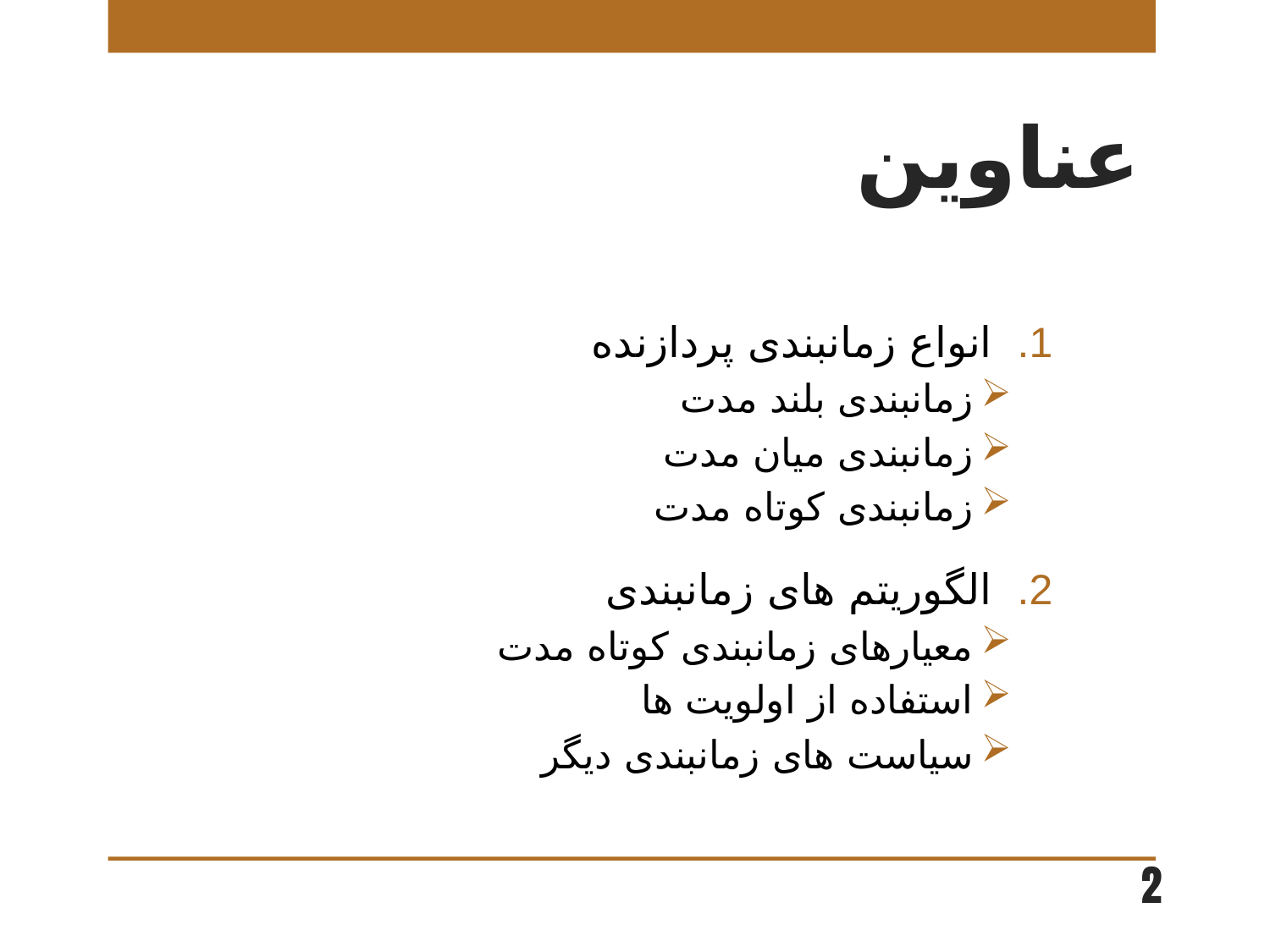

# عناوین
انواع زمانبندی پردازنده
زمانبندی بلند مدت
زمانبندی میان مدت
زمانبندی کوتاه مدت
الگوریتم های زمانبندی
معیارهای زمانبندی کوتاه مدت
استفاده از اولویت ها
سیاست های زمانبندی دیگر
2